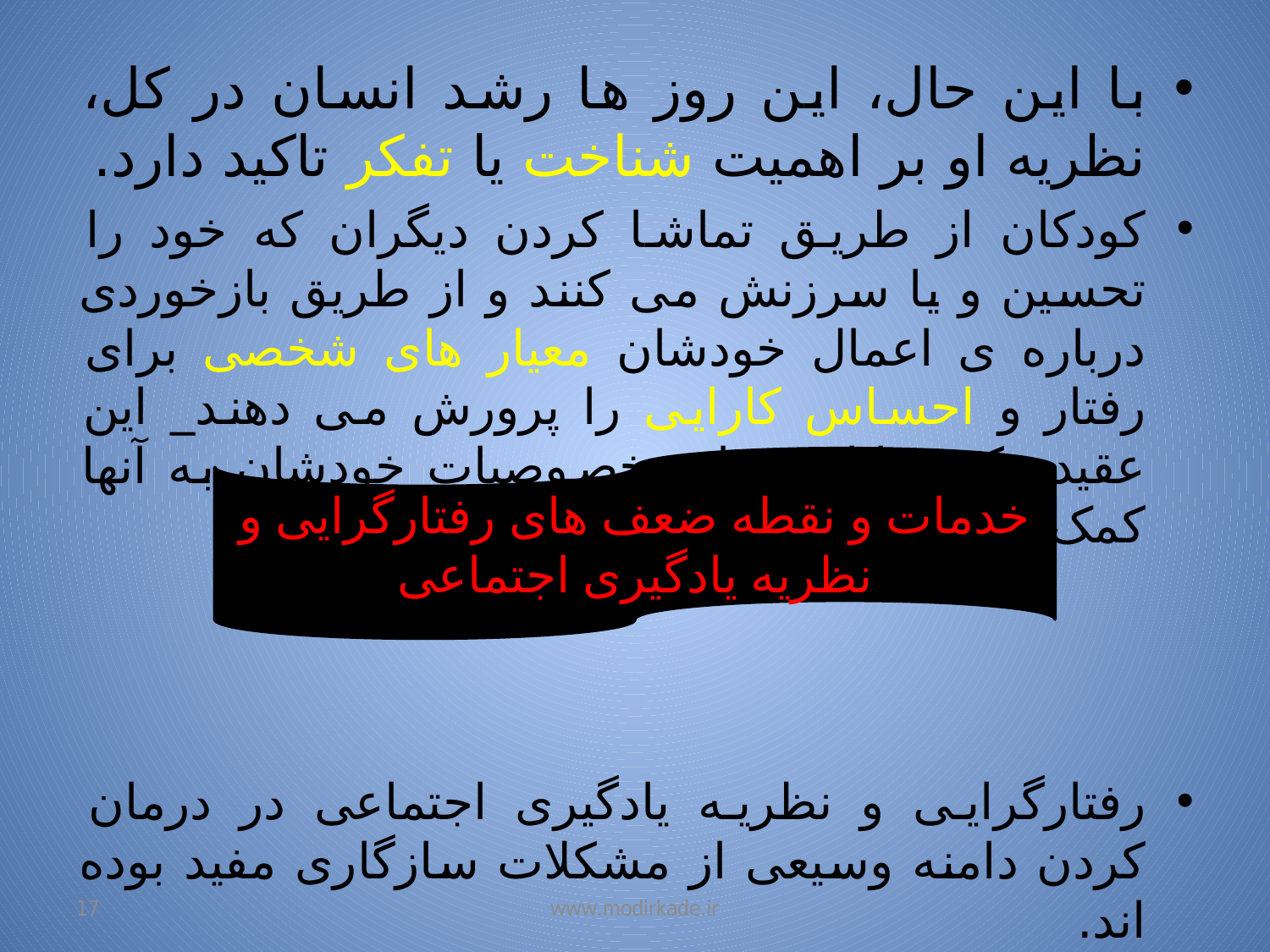

با این حال، این روز ها رشد انسان در کل، نظریه او بر اهمیت شناخت یا تفکر تاکید دارد.
کودکان از طریق تماشا کردن دیگران که خود را تحسین و یا سرزنش می کنند و از طریق بازخوردی درباره ی اعمال خودشان معیار های شخصی برای رفتار و احساس کارایی را پرورش می دهند_ این عقیده که توانایی ها و خصوصیات خودشان به آنها کمک می کنند تا موفق شوند.

رفتارگرایی و نظریه یادگیری اجتماعی در درمان کردن دامنه وسیعی از مشکلات سازگاری مفید بوده اند.
خدمات و نقطه ضعف های رفتارگرایی و نظریه یادگیری اجتماعی
17
www.modirkade.ir